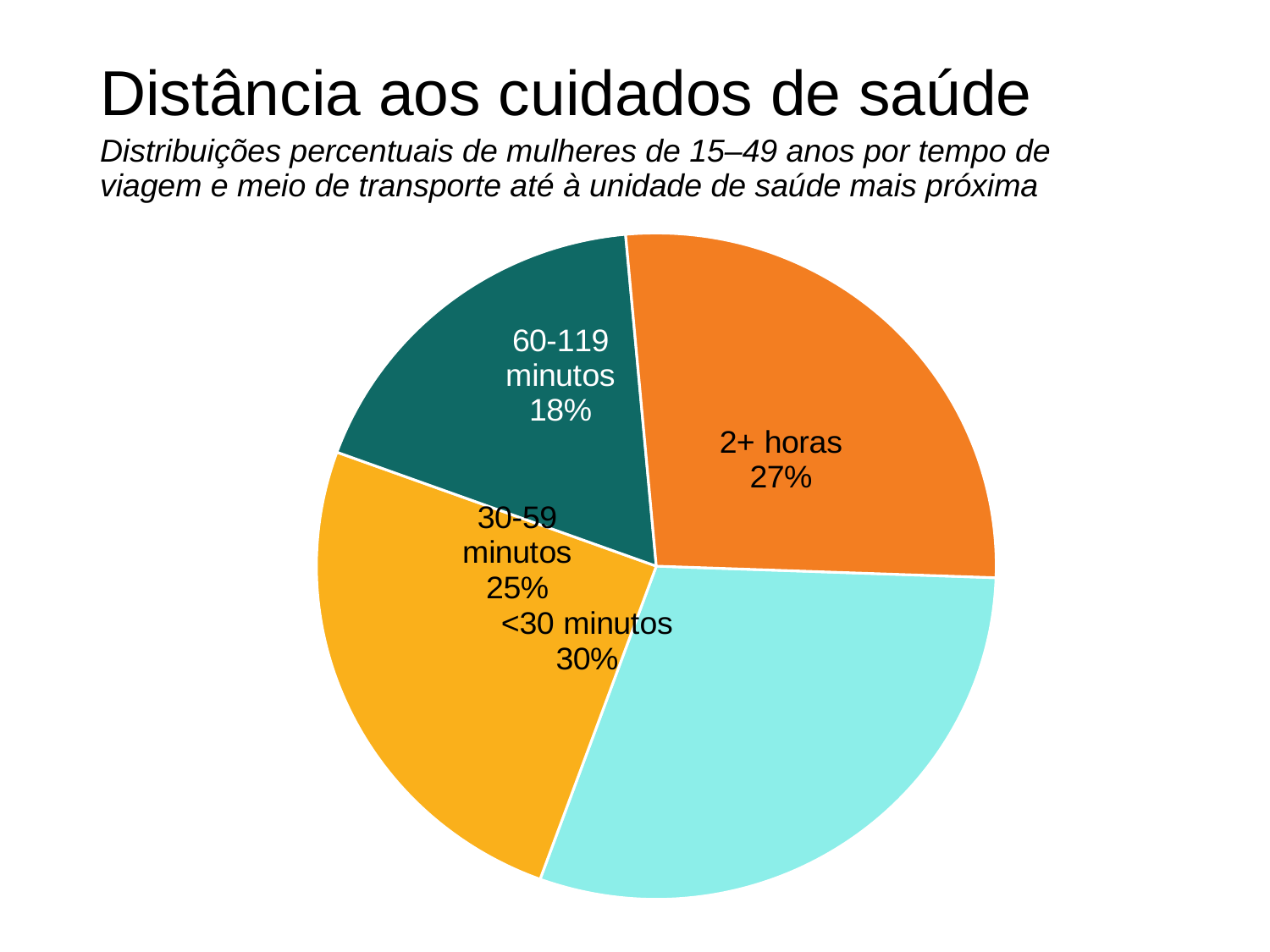

# Distância aos cuidados de saúde
Distribuições percentuais de mulheres de 15–49 anos por tempo de viagem e meio de transporte até à unidade de saúde mais próxima

### Chart

| Category | Sales |
|---|---|
| <30 minutos | 30.0 |
| 30-59 minutos | 25.0 |
| 60-119 minutos | 18.0 |
| 2+ horas | 27.0 |